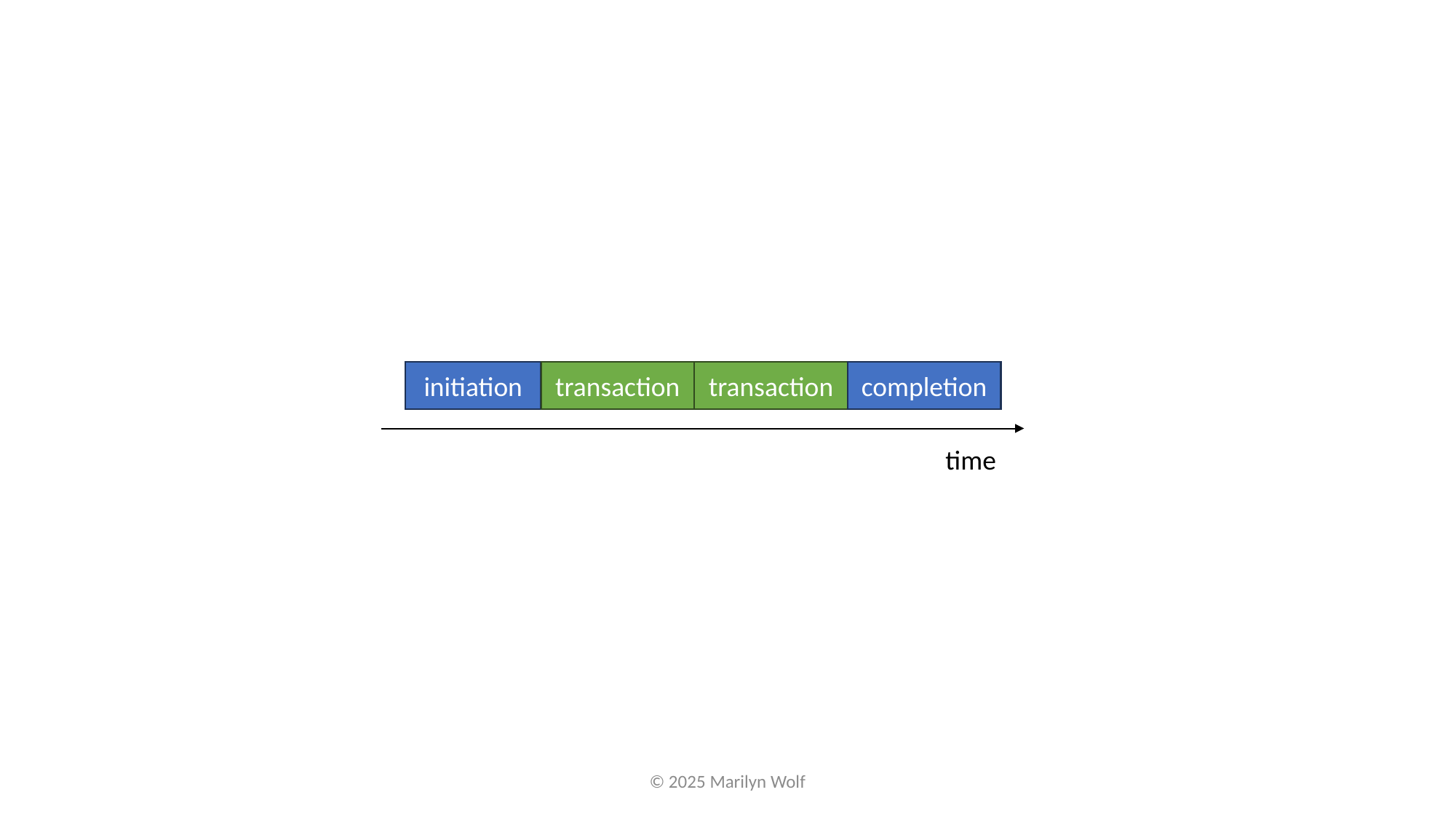

initiation
transaction
transaction
completion
time
© 2025 Marilyn Wolf